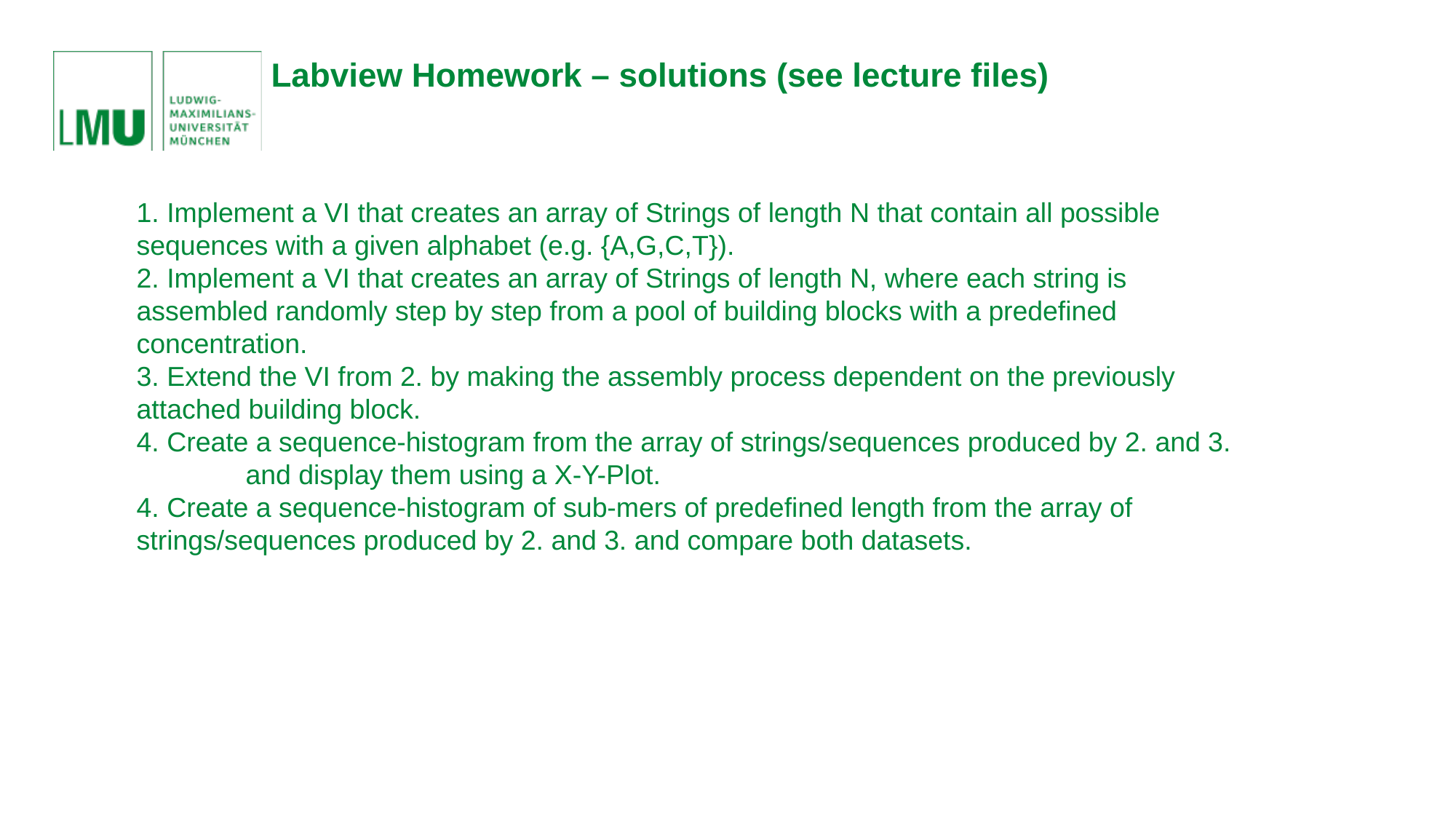

# Labview Homework – solutions (see lecture files)
1. Implement a VI that creates an array of Strings of length N that contain all possible 	sequences with a given alphabet (e.g. {A,G,C,T}).
2. Implement a VI that creates an array of Strings of length N, where each string is 	assembled randomly step by step from a pool of building blocks with a predefined 	concentration.
3. Extend the VI from 2. by making the assembly process dependent on the previously 	attached building block.
4. Create a sequence-histogram from the array of strings/sequences produced by 2. and 3. 	and display them using a X-Y-Plot.
4. Create a sequence-histogram of sub-mers of predefined length from the array of strings/sequences produced by 2. and 3. and compare both datasets.